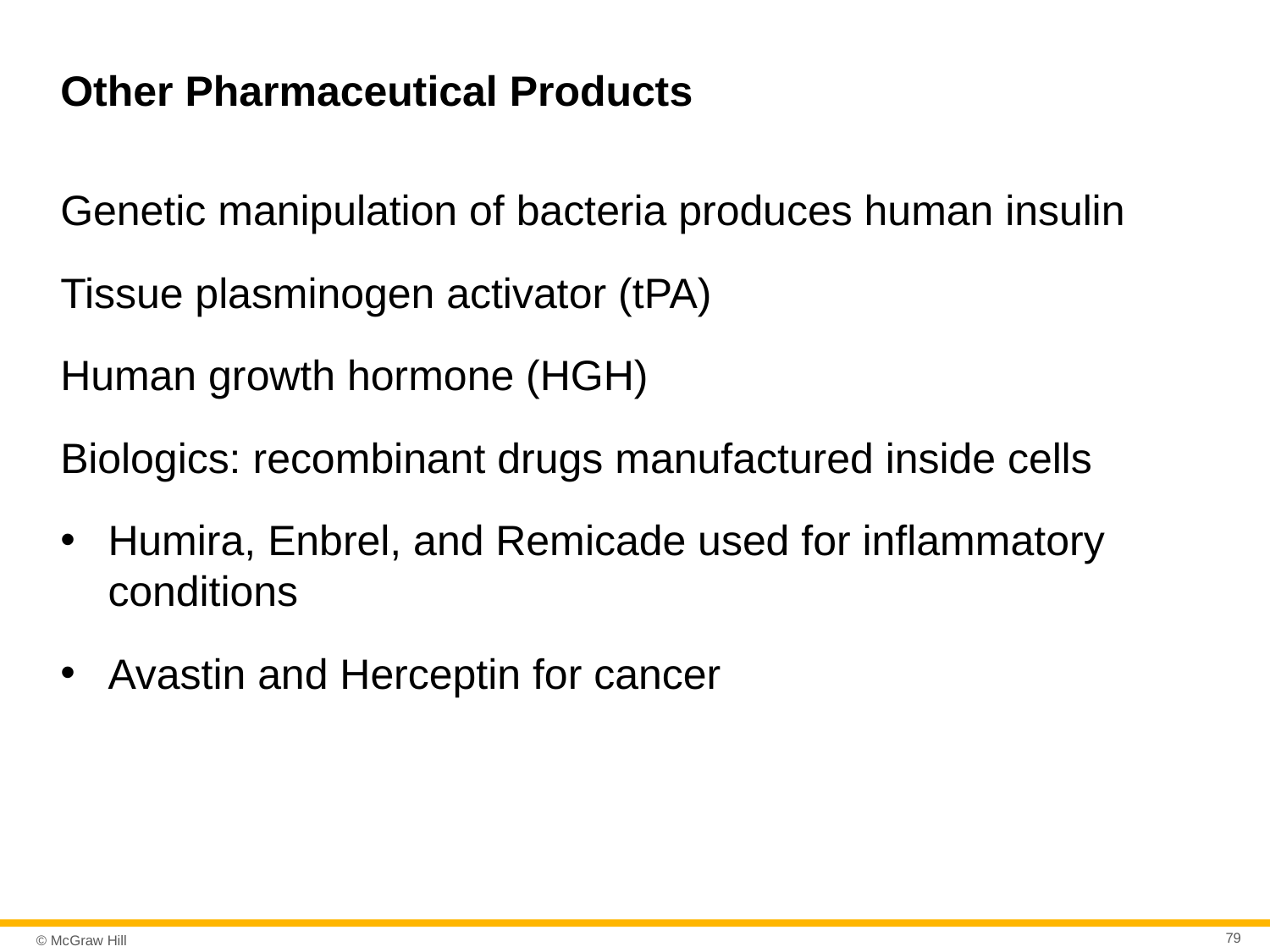

# Other Pharmaceutical Products
Genetic manipulation of bacteria produces human insulin
Tissue plasminogen activator (tPA)
Human growth hormone (HGH)
Biologics: recombinant drugs manufactured inside cells
Humira, Enbrel, and Remicade used for inflammatory conditions
Avastin and Herceptin for cancer